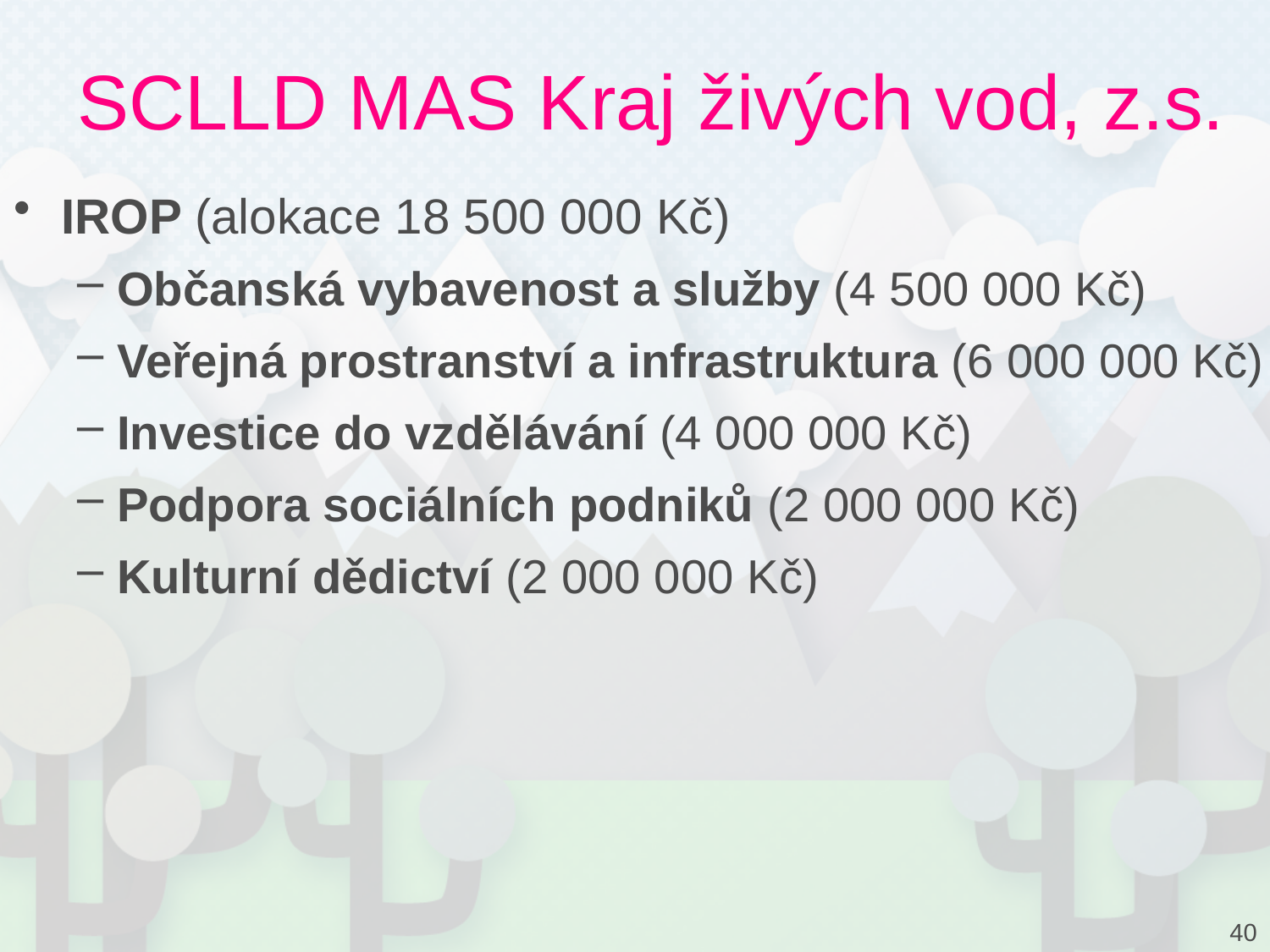

# SCLLD MAS Kraj živých vod, z.s.

IROP (alokace 18 500 000 Kč)
Občanská vybavenost a služby (4 500 000 Kč)
Veřejná prostranství a infrastruktura (6 000 000 Kč)
Investice do vzdělávání (4 000 000 Kč)
Podpora sociálních podniků (2 000 000 Kč)
Kulturní dědictví (2 000 000 Kč)

40